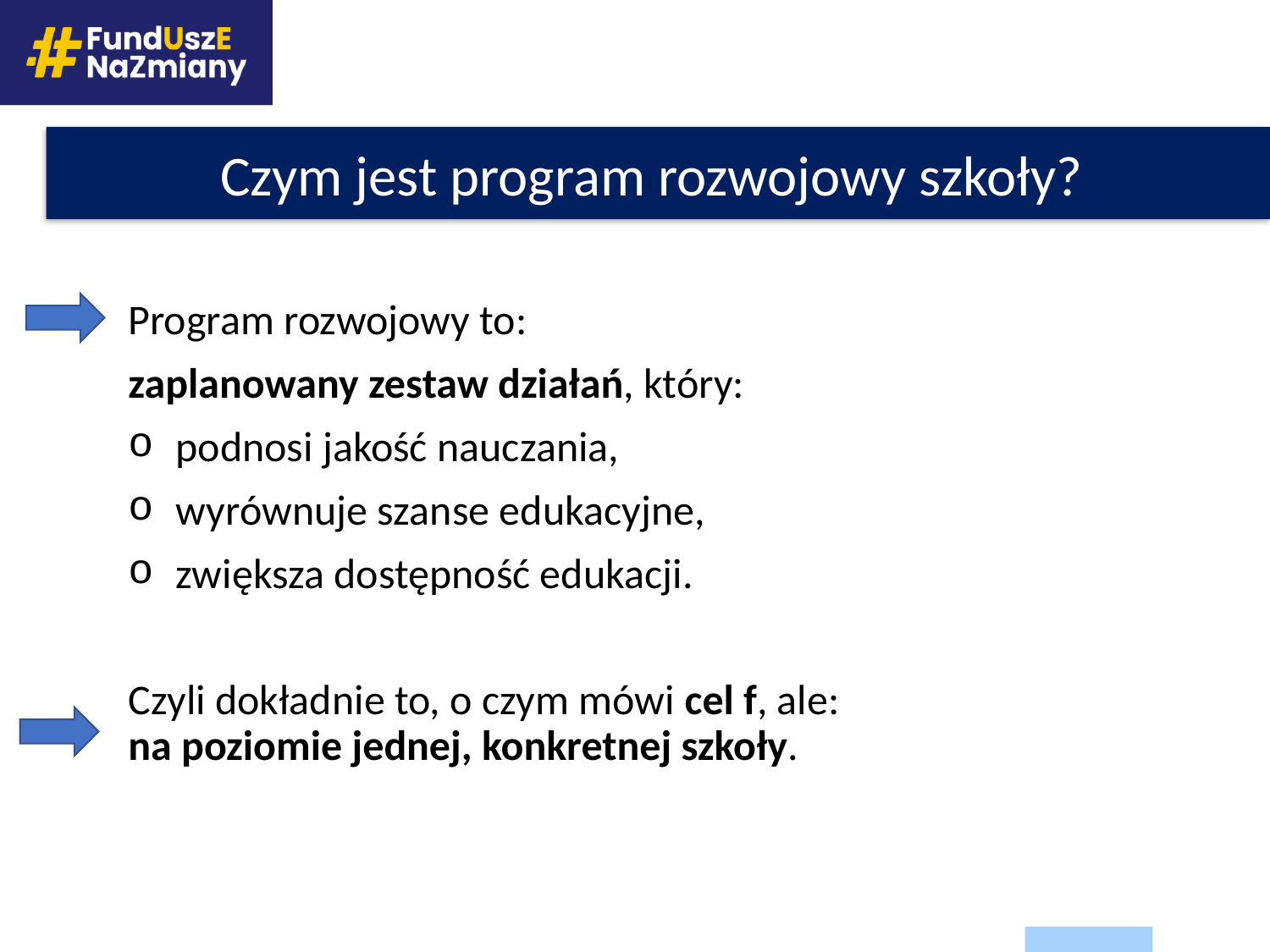

Czym jest program rozwojowy szkoły?
Program rozwojowy to:
zaplanowany zestaw działań, który:
podnosi jakość nauczania,
wyrównuje szanse edukacyjne,
zwiększa dostępność edukacji.

Czyli dokładnie to, o czym mówi cel f, ale:
na poziomie jednej, konkretnej szkoły.